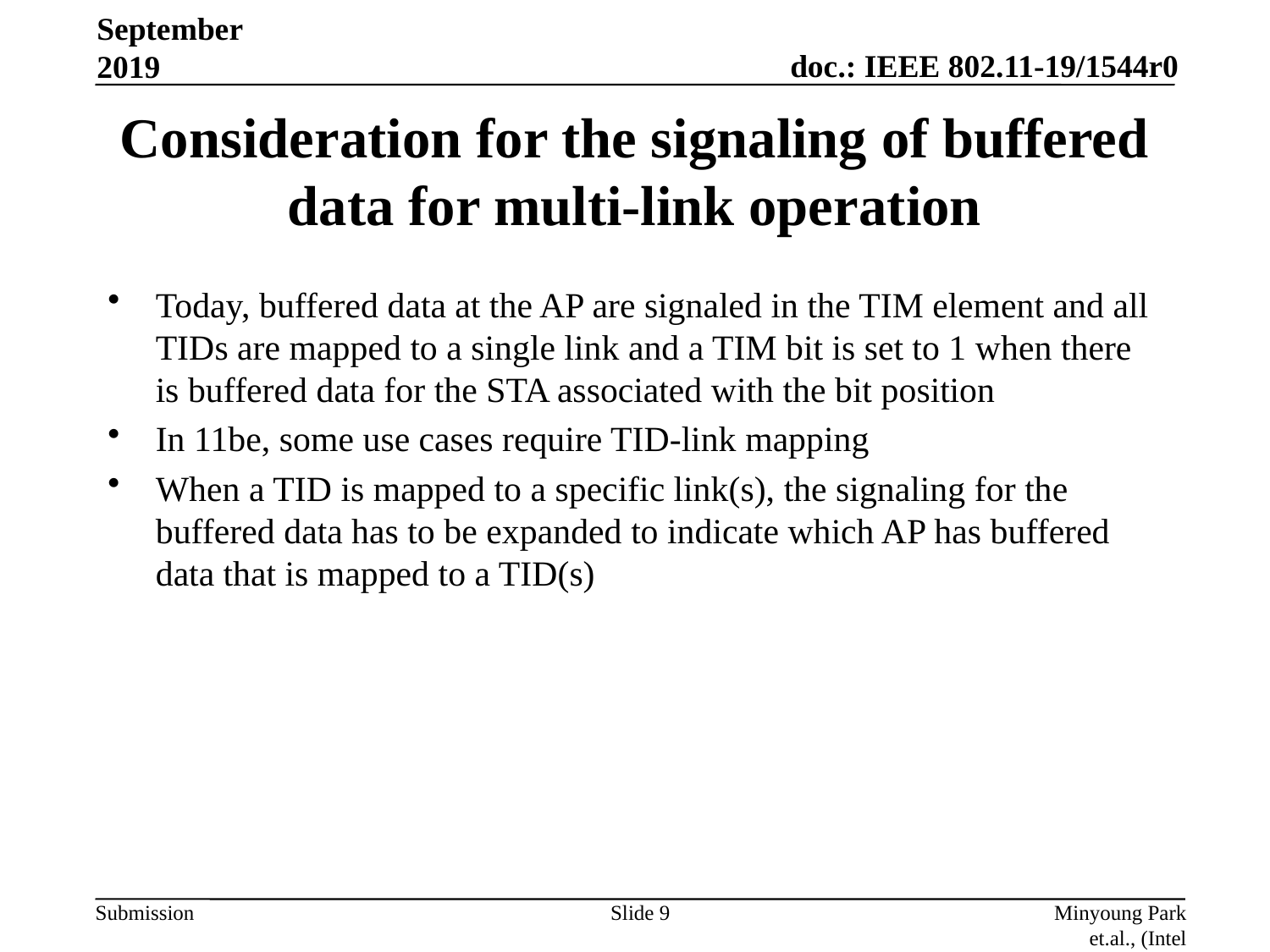

September 2019
# Consideration for the signaling of buffered data for multi-link operation
Today, buffered data at the AP are signaled in the TIM element and all TIDs are mapped to a single link and a TIM bit is set to 1 when there is buffered data for the STA associated with the bit position
In 11be, some use cases require TID-link mapping
When a TID is mapped to a specific link(s), the signaling for the buffered data has to be expanded to indicate which AP has buffered data that is mapped to a TID(s)
Slide 9
Minyoung Park et.al., (Intel Corporation)